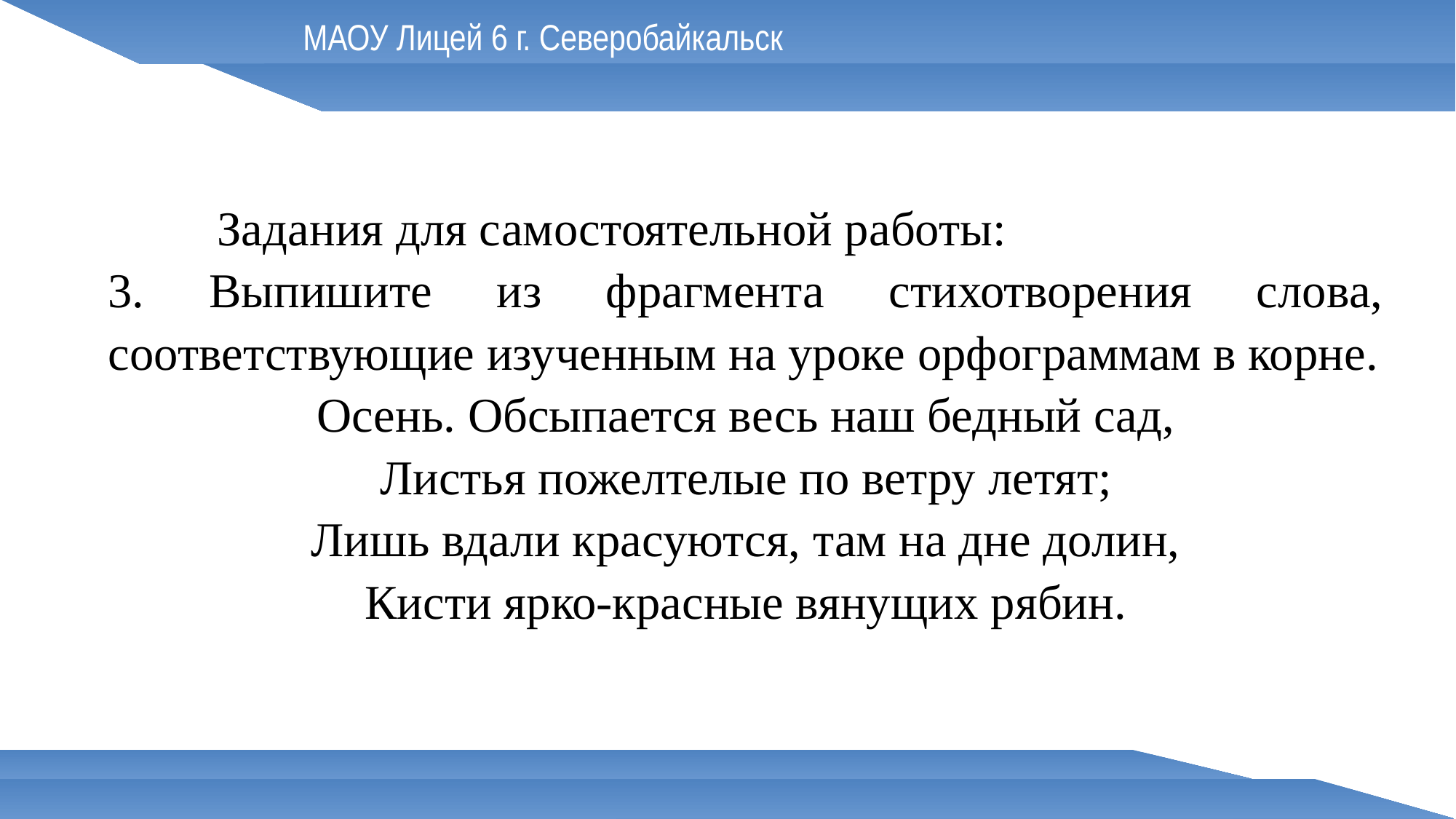

МАОУ Лицей 6 г. Северобайкальск
	Задания для самостоятельной работы:
3. Выпишите из фрагмента стихотворения слова, соответствующие изученным на уроке орфограммам в корне.
Осень. Обсыпается весь наш бедный сад,
Листья пожелтелые по ветру летят;
Лишь вдали красуются, там на дне долин,
Кисти ярко-красные вянущих рябин.